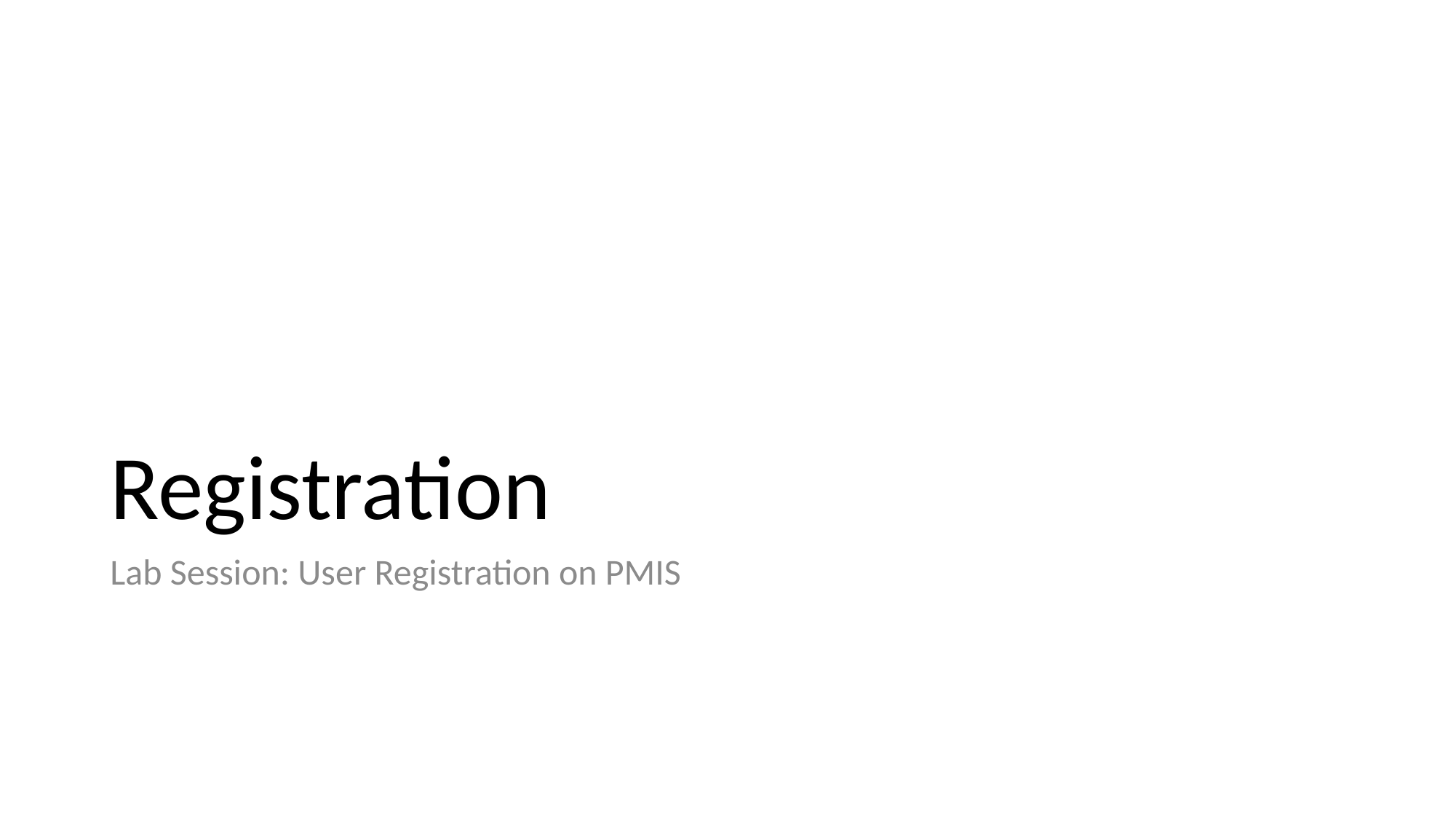

# Registration
Lab Session: User Registration on PMIS